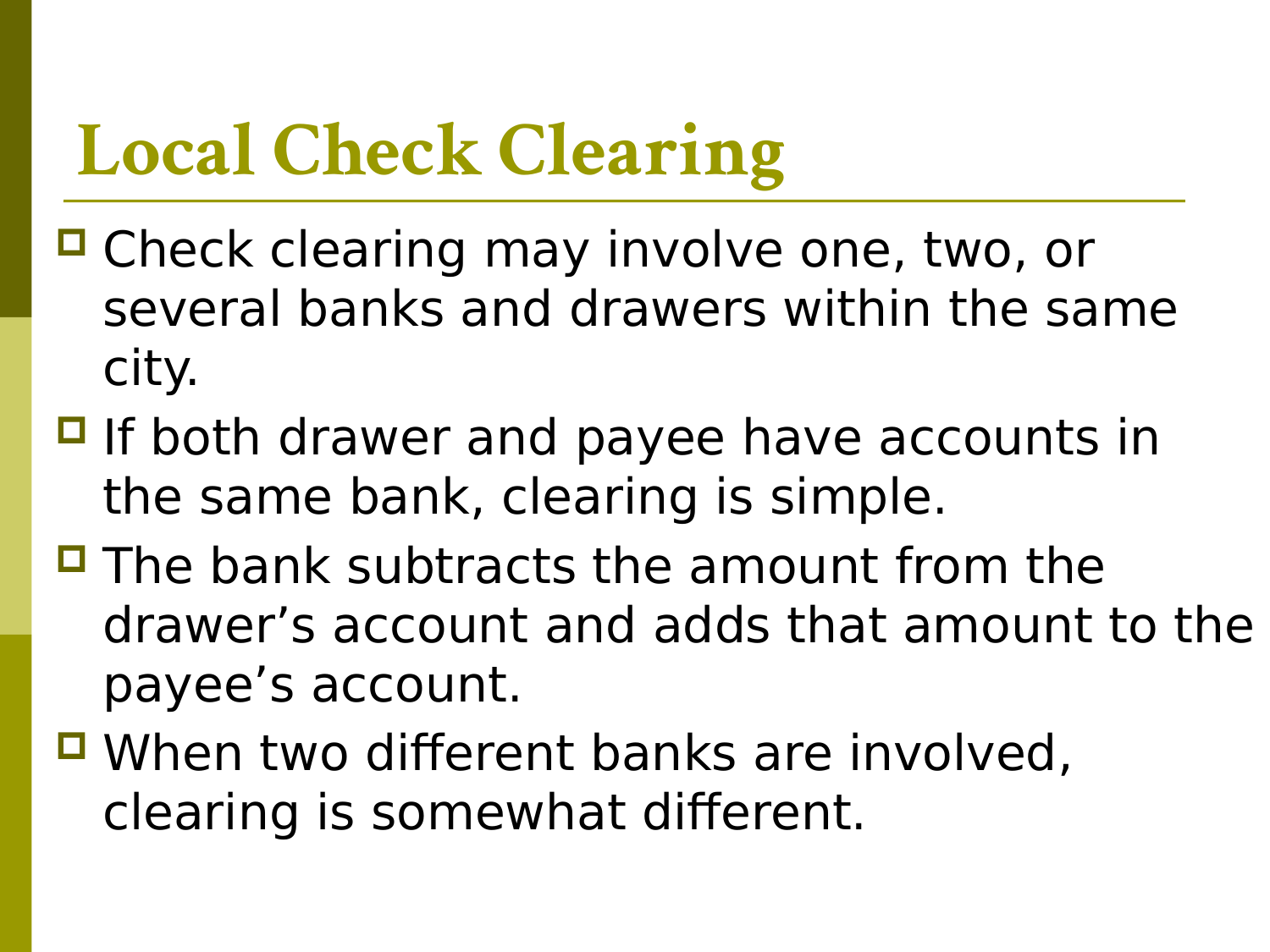

# Local Check Clearing
Check clearing may involve one, two, or several banks and drawers within the same city.
If both drawer and payee have accounts in the same bank, clearing is simple.
The bank subtracts the amount from the drawer’s account and adds that amount to the payee’s account.
When two different banks are involved, clearing is somewhat different.